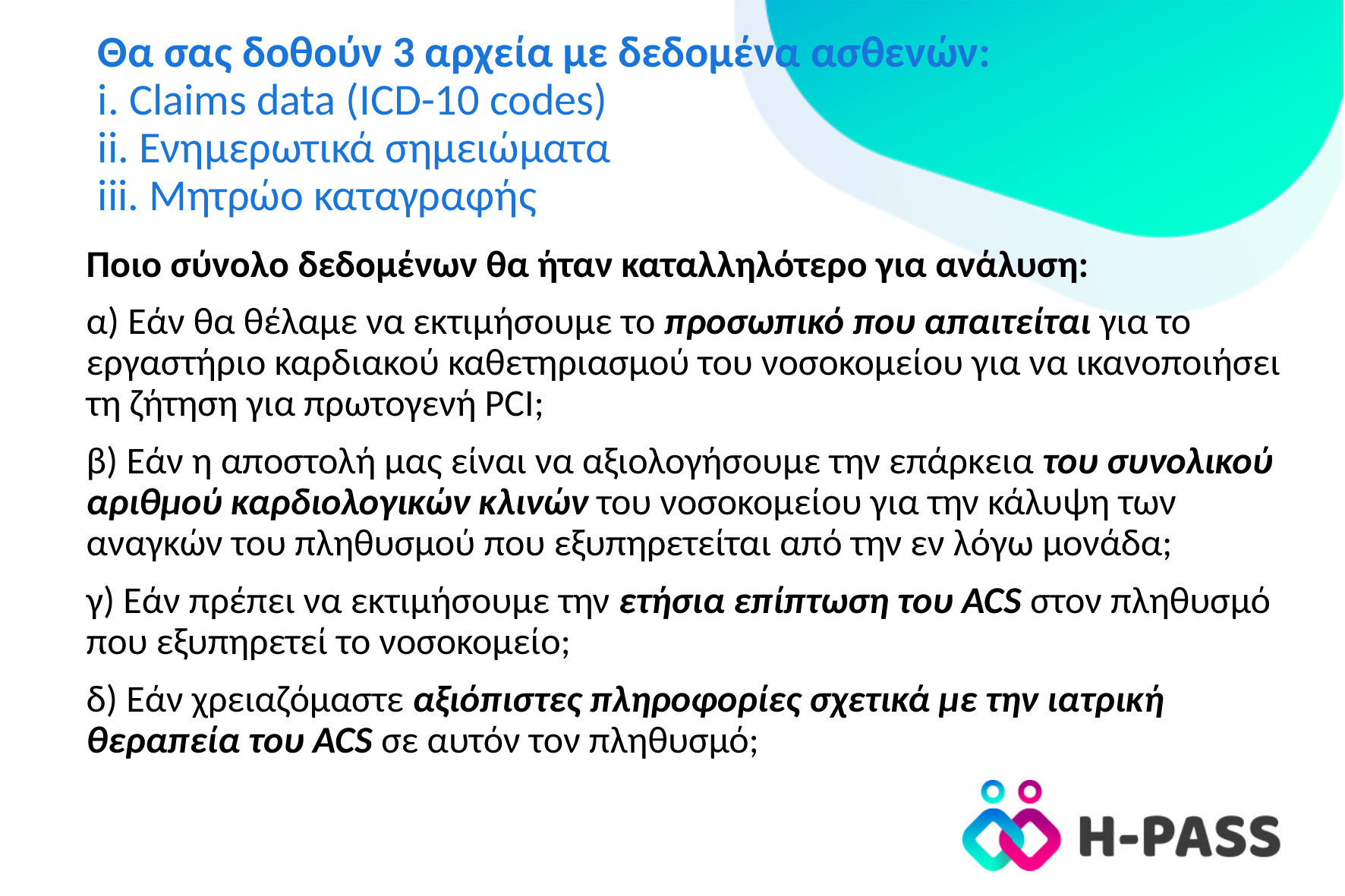

# Θα σας δοθούν 3 αρχεία με δεδομένα ασθενών: i. Claims data (ICD-10 codes) ii. Ενημερωτικά σημειώματα iii. Μητρώο καταγραφής

Ποιο σύνολο δεδομένων θα ήταν καταλληλότερο για ανάλυση:
α) Εάν θα θέλαμε να εκτιμήσουμε το προσωπικό που απαιτείται για το εργαστήριο καρδιακού καθετηριασμού του νοσοκομείου για να ικανοποιήσει τη ζήτηση για πρωτογενή PCI;
β) Εάν η αποστολή μας είναι να αξιολογήσουμε την επάρκεια του συνολικού αριθμού καρδιολογικών κλινών του νοσοκομείου για την κάλυψη των αναγκών του πληθυσμού που εξυπηρετείται από την εν λόγω μονάδα;
γ) Εάν πρέπει να εκτιμήσουμε την ετήσια επίπτωση του ACS στον πληθυσμό που εξυπηρετεί το νοσοκομείο;
δ) Εάν χρειαζόμαστε αξιόπιστες πληροφορίες σχετικά με την ιατρική θεραπεία του ACS σε αυτόν τον πληθυσμό;